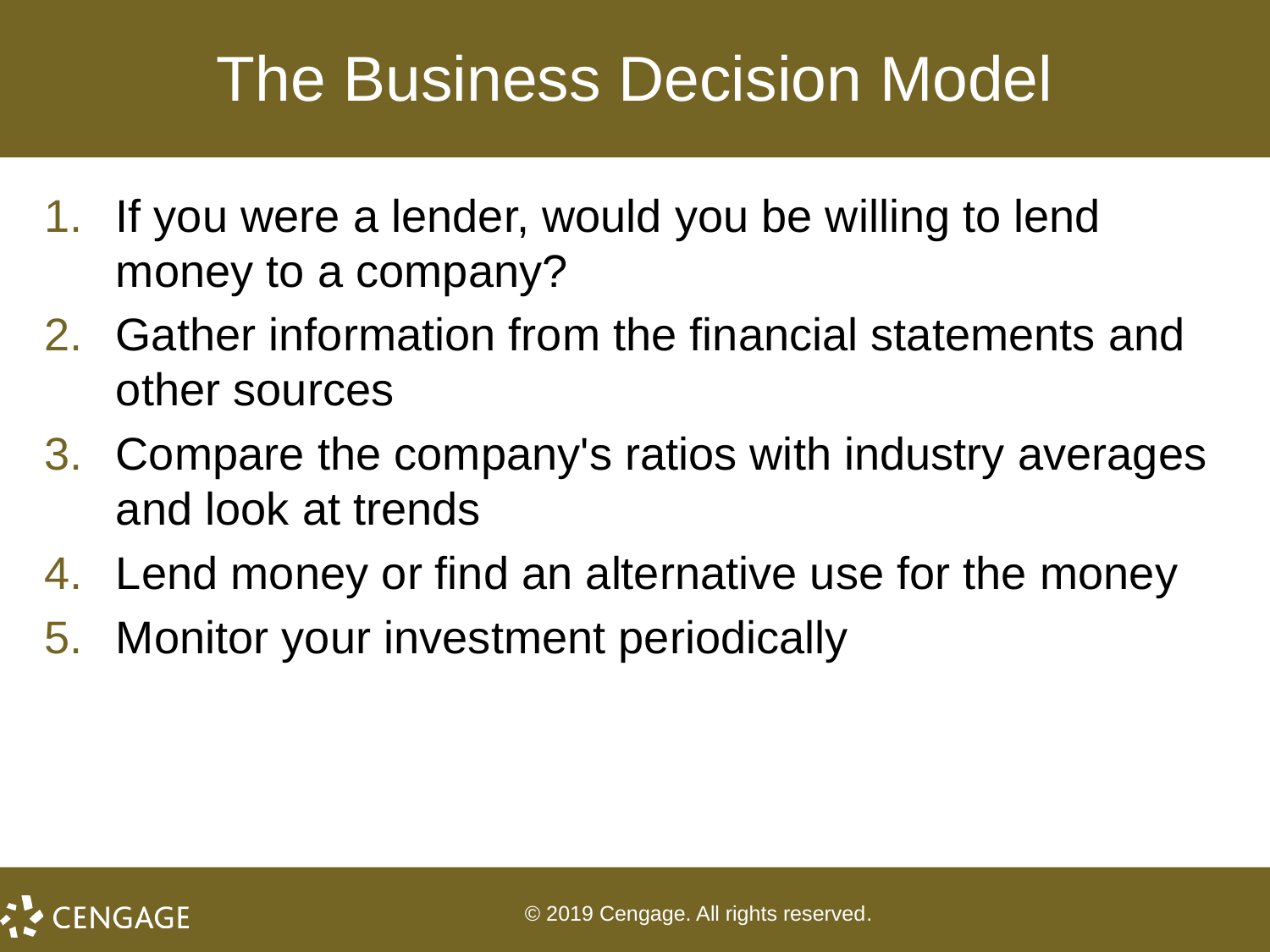

# The Business Decision Model
If you were a lender, would you be willing to lend money to a company?
Gather information from the financial statements and other sources
Compare the company's ratios with industry averages and look at trends
Lend money or find an alternative use for the money
Monitor your investment periodically